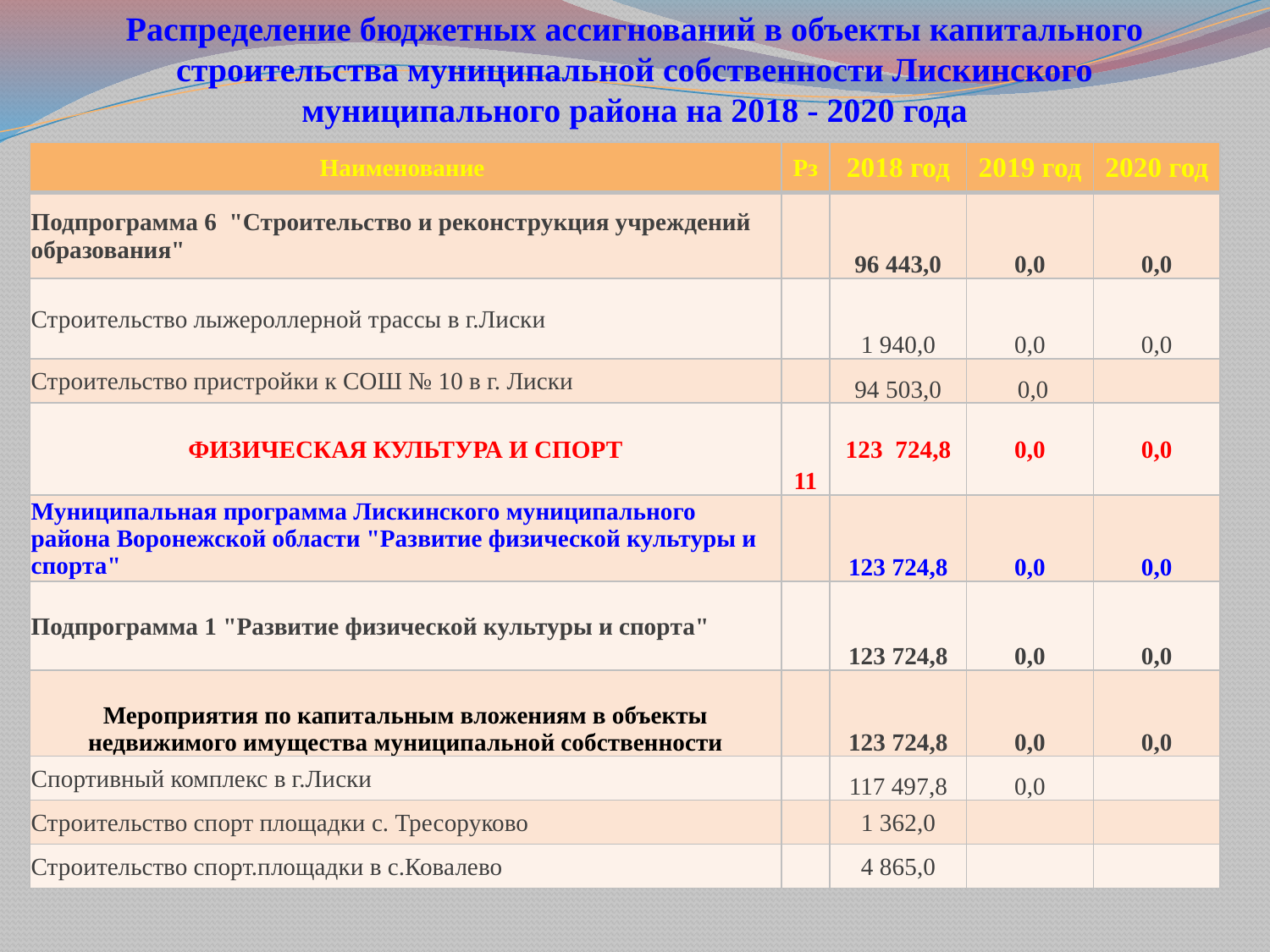

# Распределение бюджетных ассигнований в объекты капитального строительства муниципальной собственности Лискинского муниципального района на 2018 - 2020 года
| Наименование | Рз | 2018 год | 2019 год | 2020 год |
| --- | --- | --- | --- | --- |
| Подпрограмма 6 "Строительство и реконструкция учреждений образования" |  | 96 443,0 | 0,0 | 0,0 |
| Строительство лыжероллерной трассы в г.Лиски |  | 1 940,0 | 0,0 | 0,0 |
| Строительство пристройки к СОШ № 10 в г. Лиски |  | 94 503,0 | 0,0 |  |
| ФИЗИЧЕСКАЯ КУЛЬТУРА И СПОРТ | 11 | 123 724,8 | 0,0 | 0,0 |
| Муниципальная программа Лискинского муниципального района Воронежской области "Развитие физической культуры и спорта" |  | 123 724,8 | 0,0 | 0,0 |
| Подпрограмма 1 "Развитие физической культуры и спорта" |  | 123 724,8 | 0,0 | 0,0 |
| Мероприятия по капитальным вложениям в объекты недвижимого имущества муниципальной собственности |  | 123 724,8 | 0,0 | 0,0 |
| Спортивный комплекс в г.Лиски |  | 117 497,8 | 0,0 |  |
| Строительство спорт площадки с. Тресоруково |  | 1 362,0 |  |  |
| Строительство спорт.площадки в с.Ковалево |  | 4 865,0 |  |  |